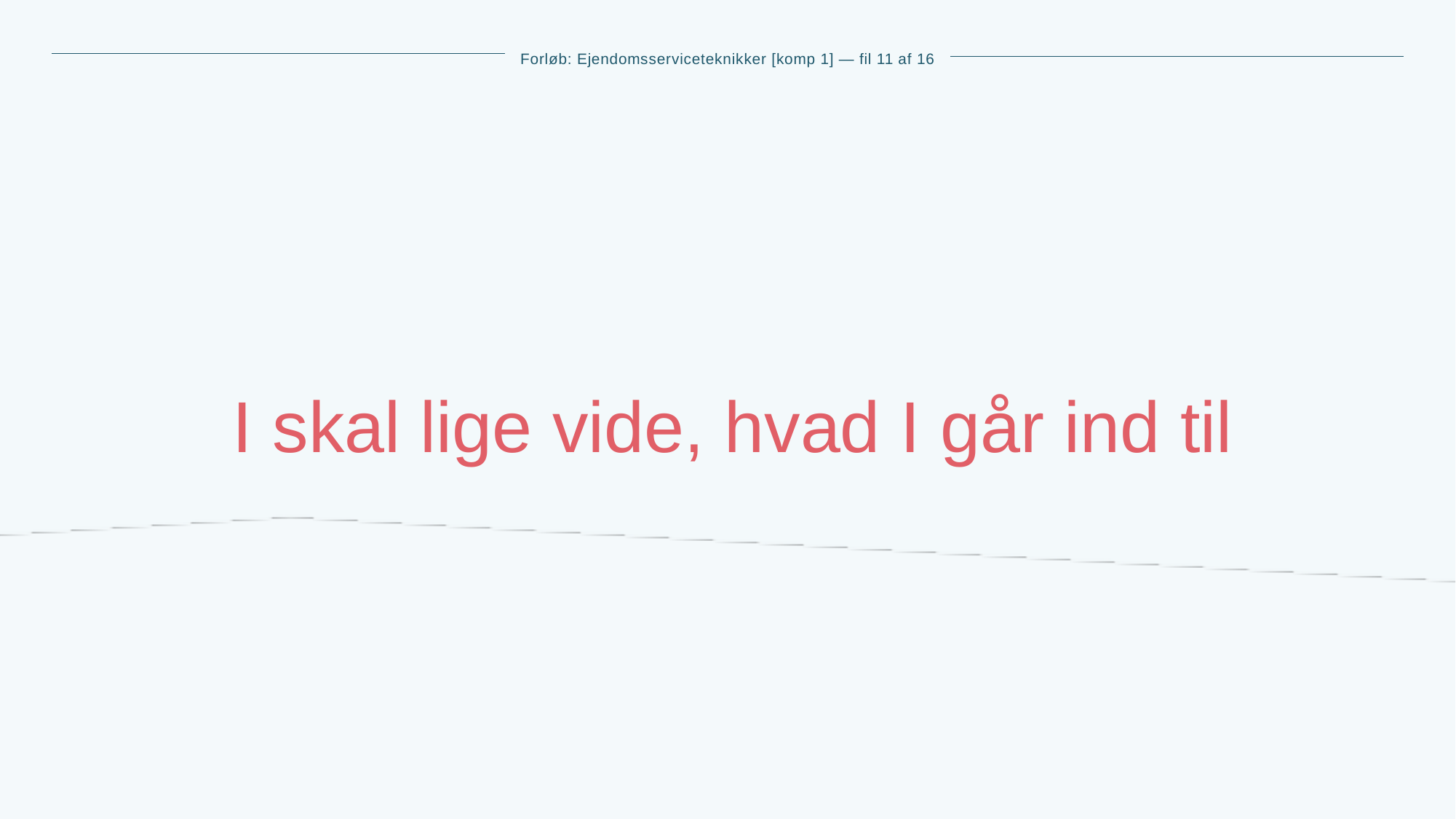

I skal lige vide, hvad I går ind til